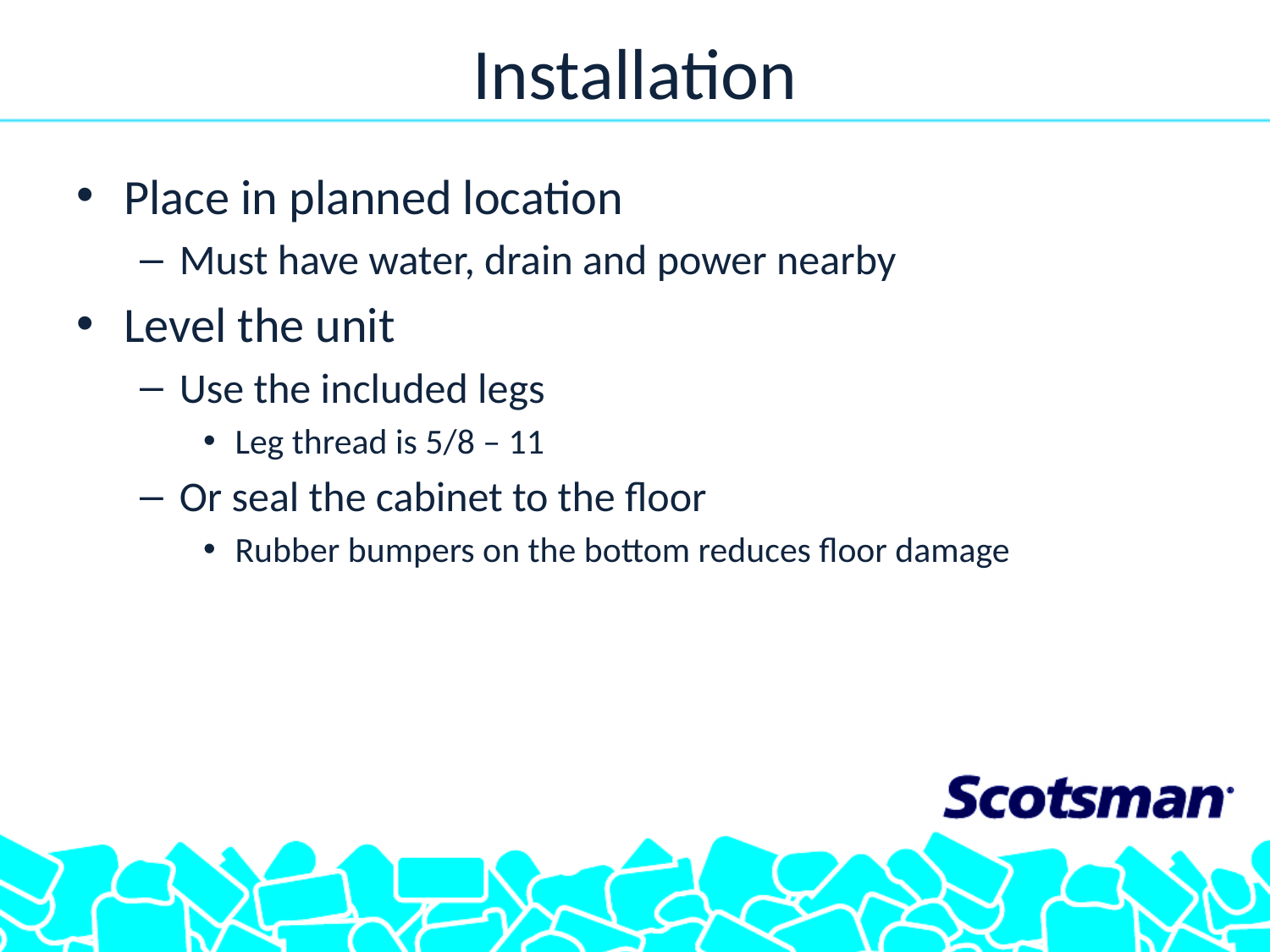

# Installation
Place in planned location
Must have water, drain and power nearby
Level the unit
Use the included legs
Leg thread is 5/8 – 11
Or seal the cabinet to the floor
Rubber bumpers on the bottom reduces floor damage